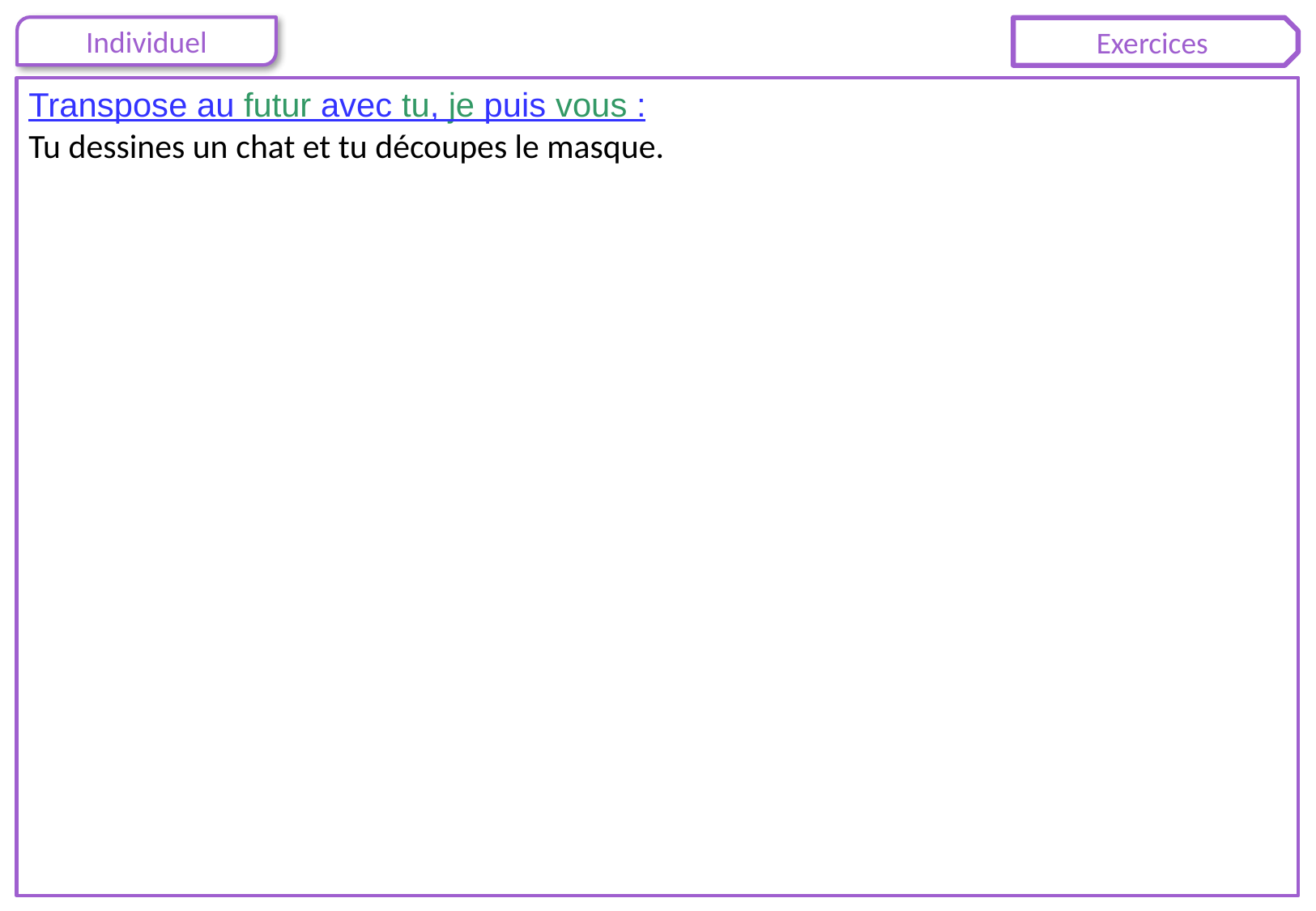

Transpose au futur avec tu, je puis vous :
Tu dessines un chat et tu découpes le masque.